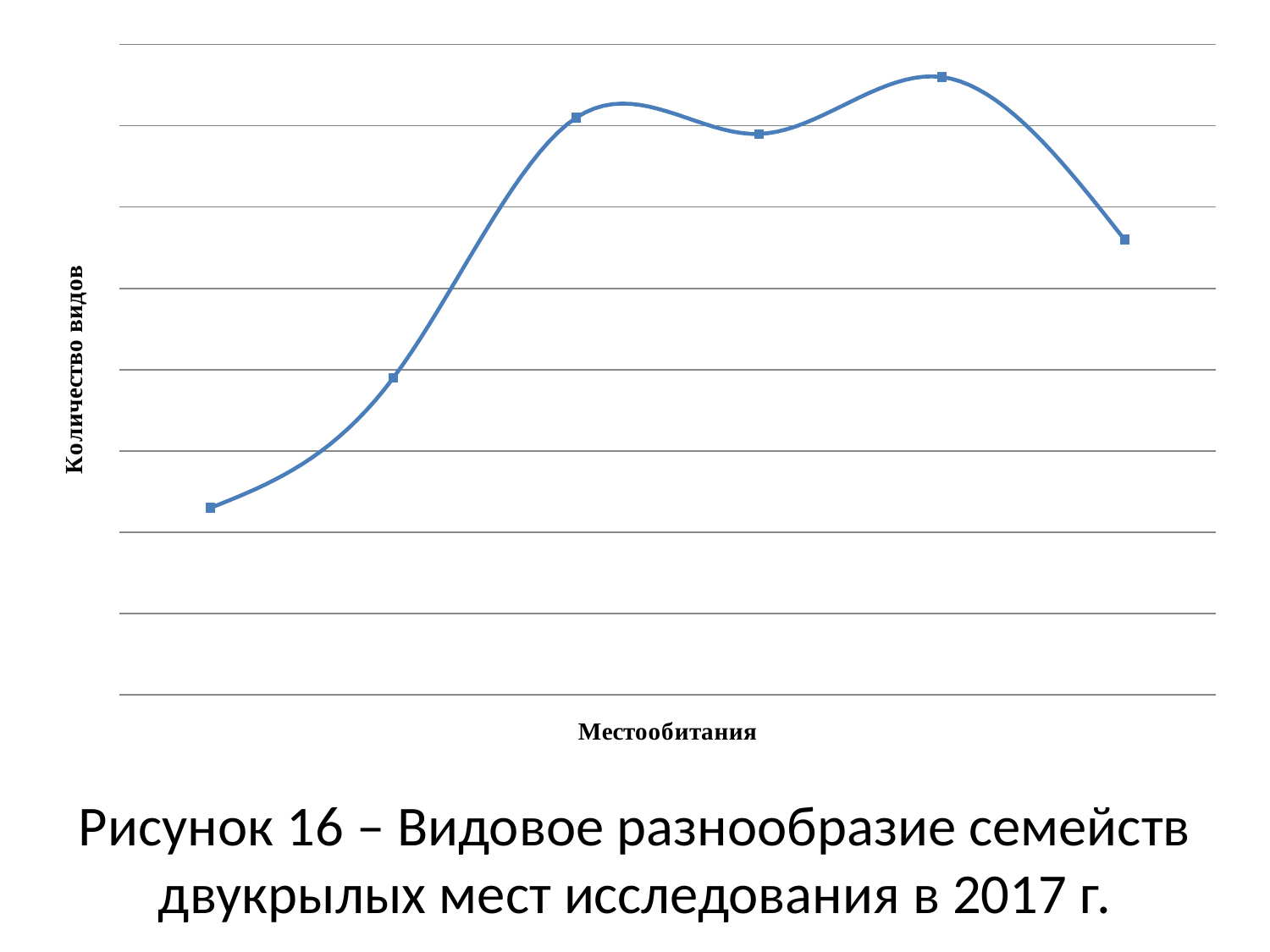

### Chart

| Category | Количество видов |
|---|---|
| Бор черничный | 23.0 |
| Сиешанный лес | 39.0 |
| Пойменный луг | 71.0 |
| Луг с выпасом | 69.0 |
| Луг с сенокосом | 76.0 |
| Зарост агроценоза | 56.0 |
Рисунок 16 – Видовое разнообразие семейств двукрылых мест исследования в 2017 г.